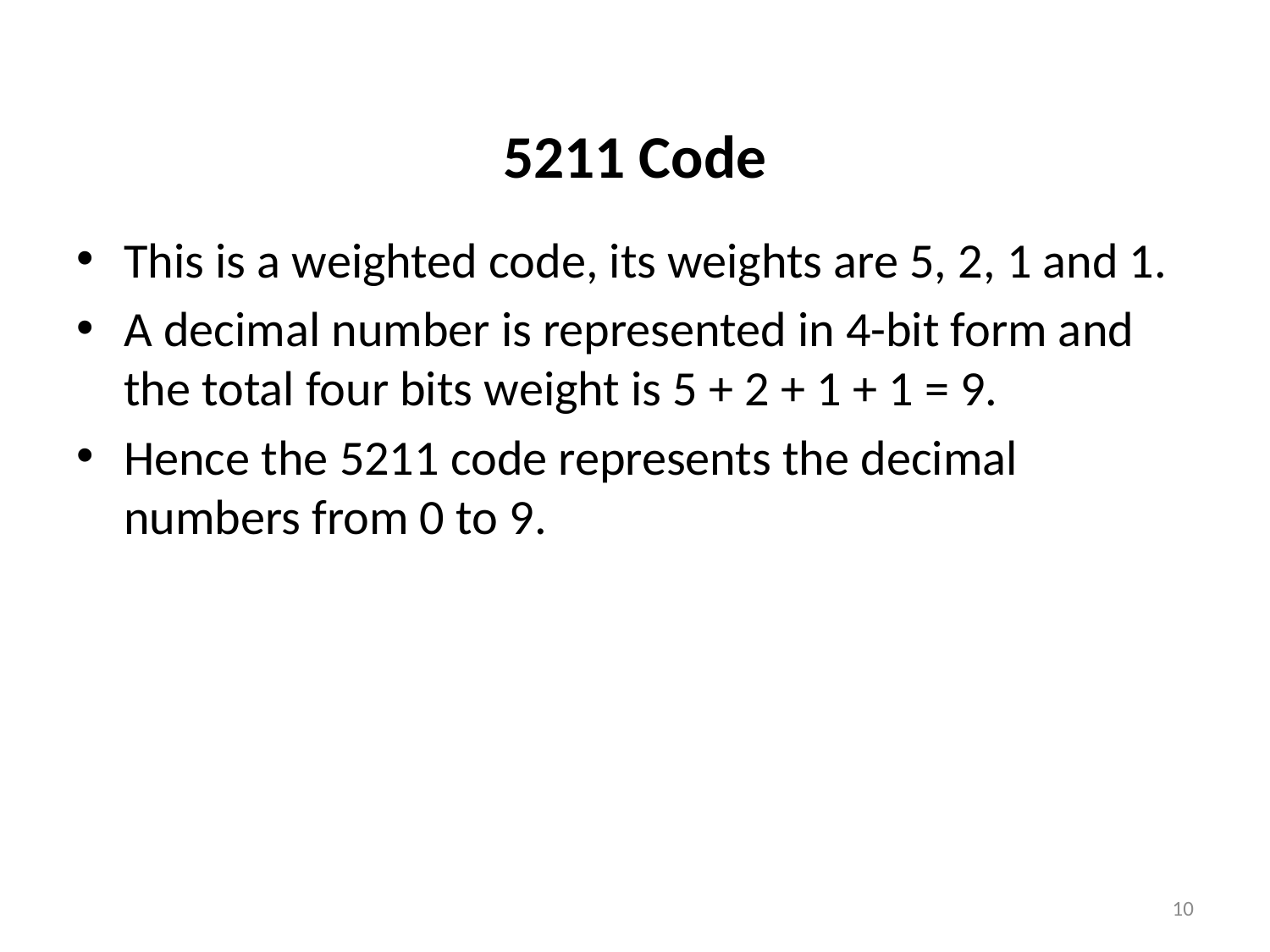

# 5211 Code
This is a weighted code, its weights are 5, 2, 1 and 1.
A decimal number is represented in 4-bit form and the total four bits weight is 5 + 2 + 1 + 1 = 9.
Hence the 5211 code represents the decimal numbers from 0 to 9.
10